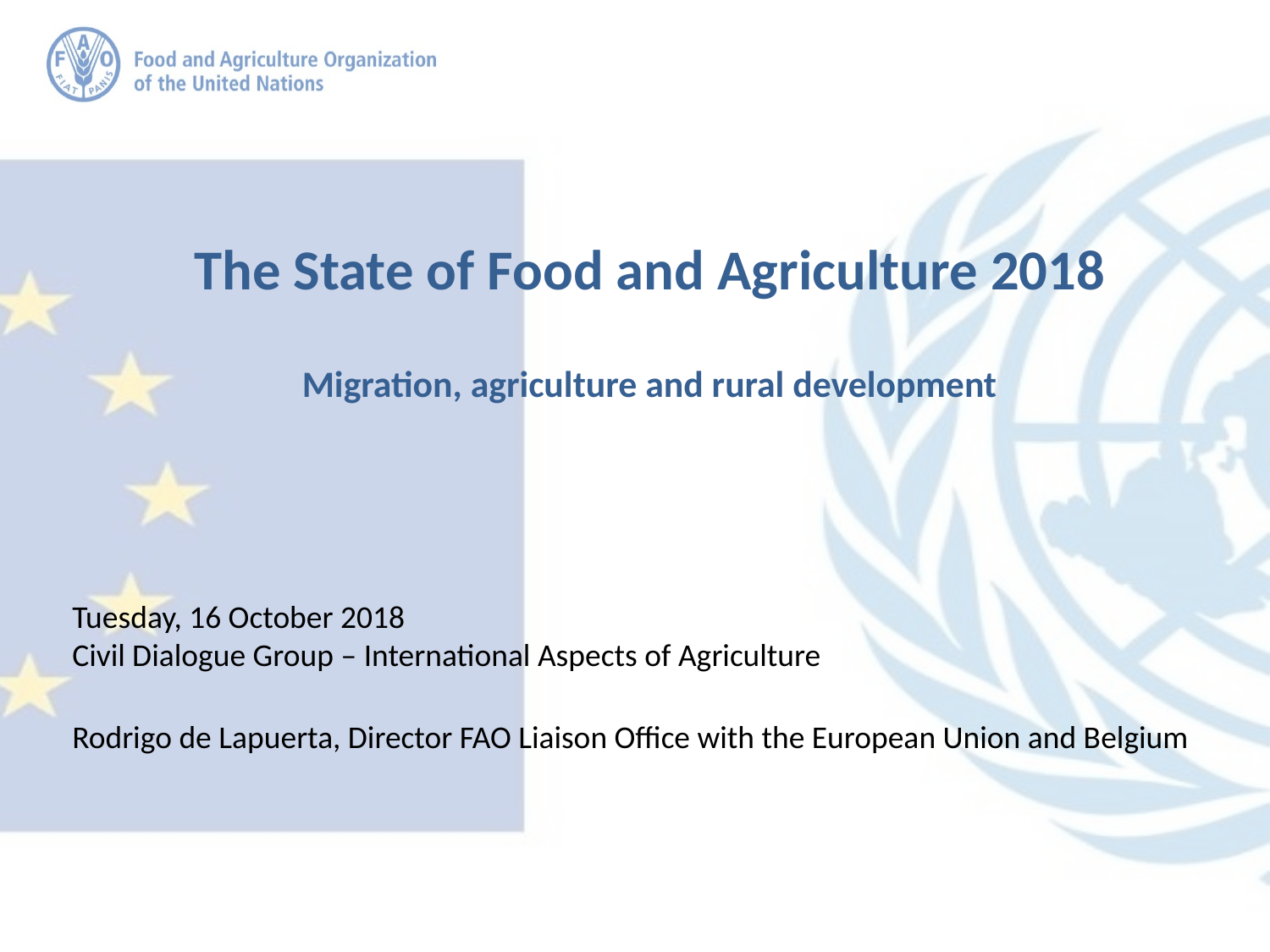

The State of Food and Agriculture 2018

Migration, agriculture and rural development

Tuesday, 16 October 2018
Civil Dialogue Group – International Aspects of Agriculture
Rodrigo de Lapuerta, Director FAO Liaison Office with the European Union and Belgium
#